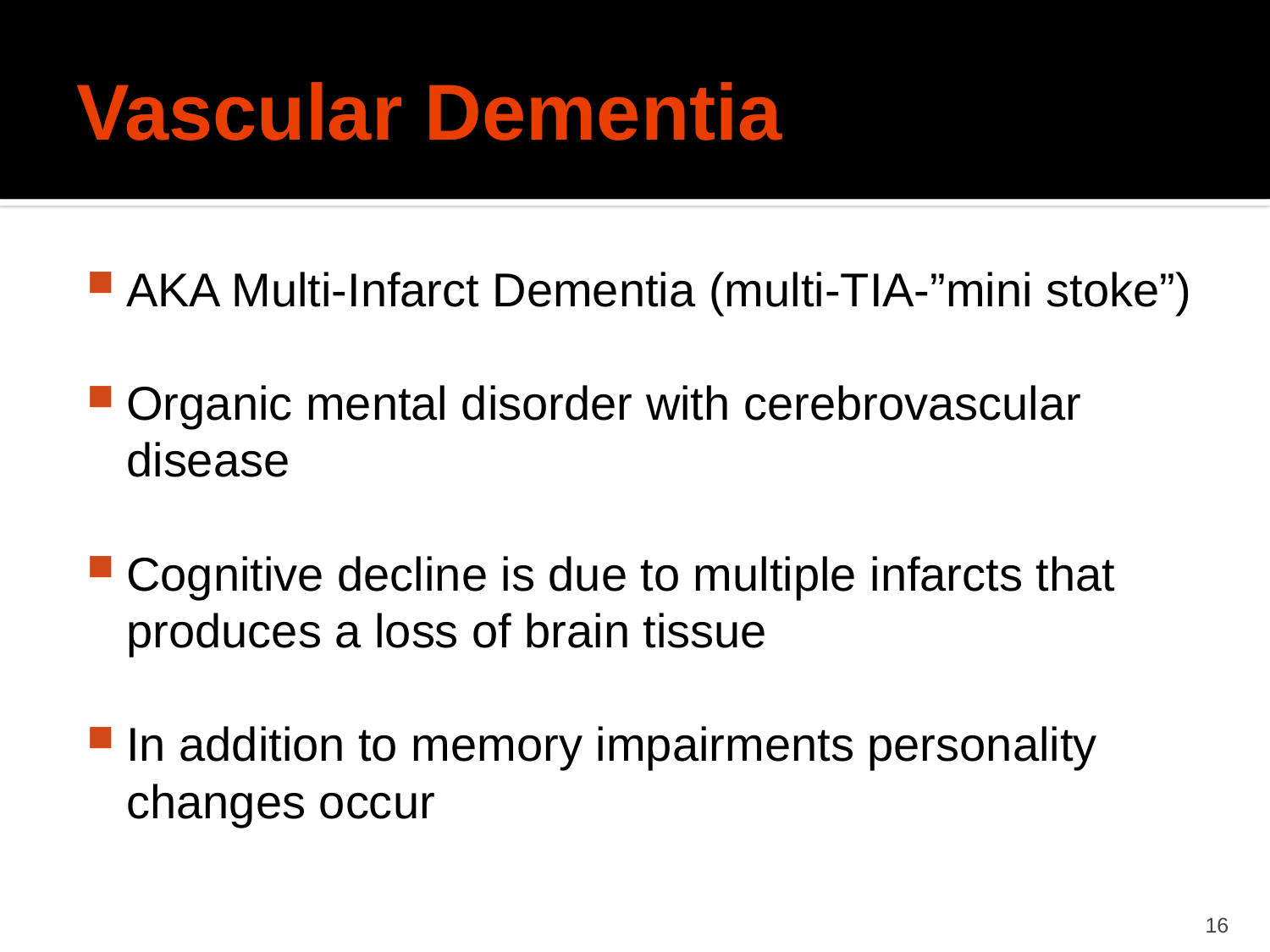

# Vascular Dementia
AKA Multi-Infarct Dementia (multi-TIA-”mini stoke”)

Organic mental disorder with cerebrovascular disease

Cognitive decline is due to multiple infarcts that produces a loss of brain tissue

In addition to memory impairments personality changes occur
16